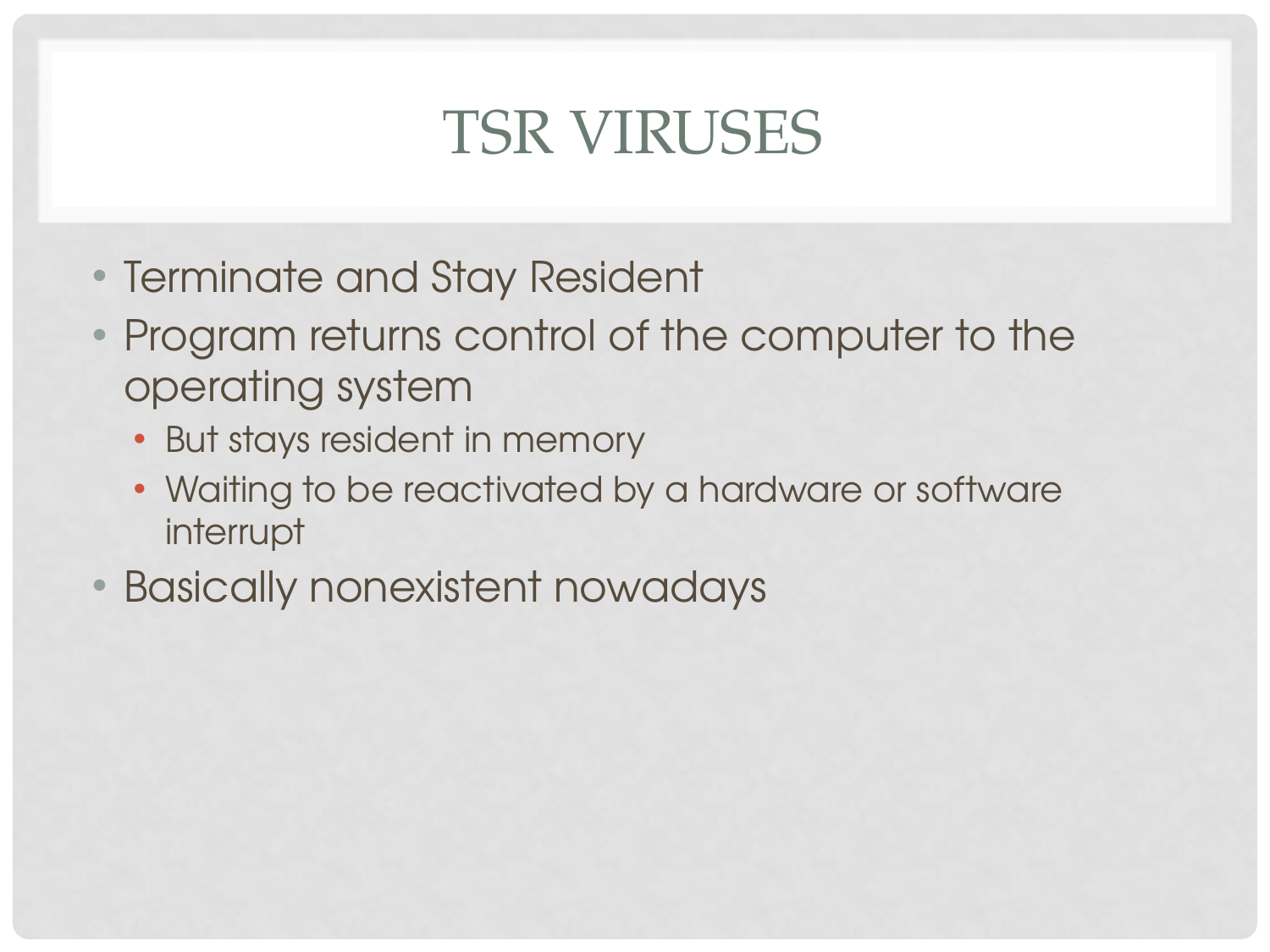

# TSR viruses
Terminate and Stay Resident
Program returns control of the computer to the operating system
But stays resident in memory
Waiting to be reactivated by a hardware or software interrupt
Basically nonexistent nowadays